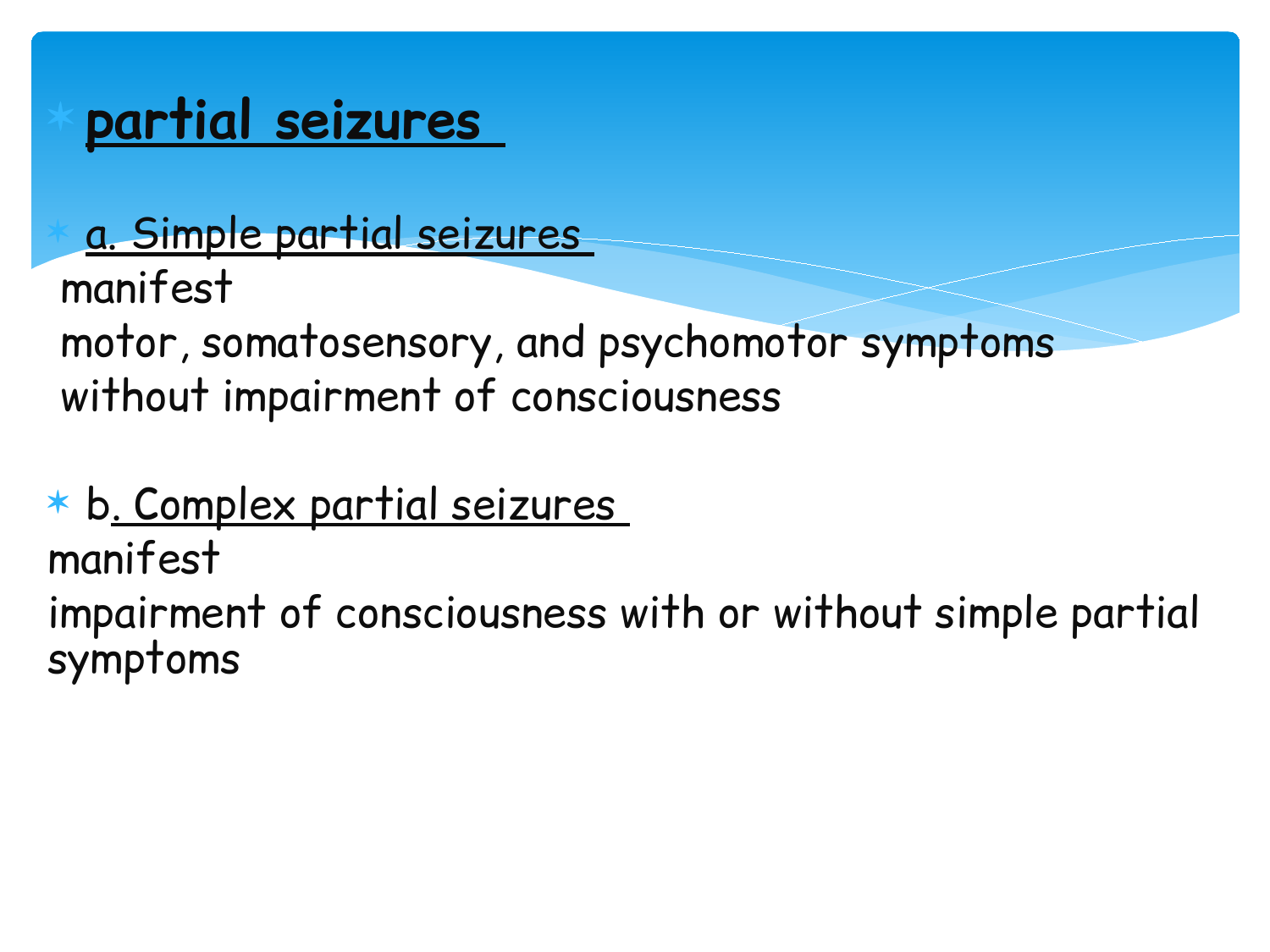

partial seizures

a. Simple partial seizures
 manifest
 motor, somatosensory, and psychomotor symptoms
 without impairment of consciousness

b. Complex partial seizures
manifest
impairment of consciousness with or without simple partial symptoms